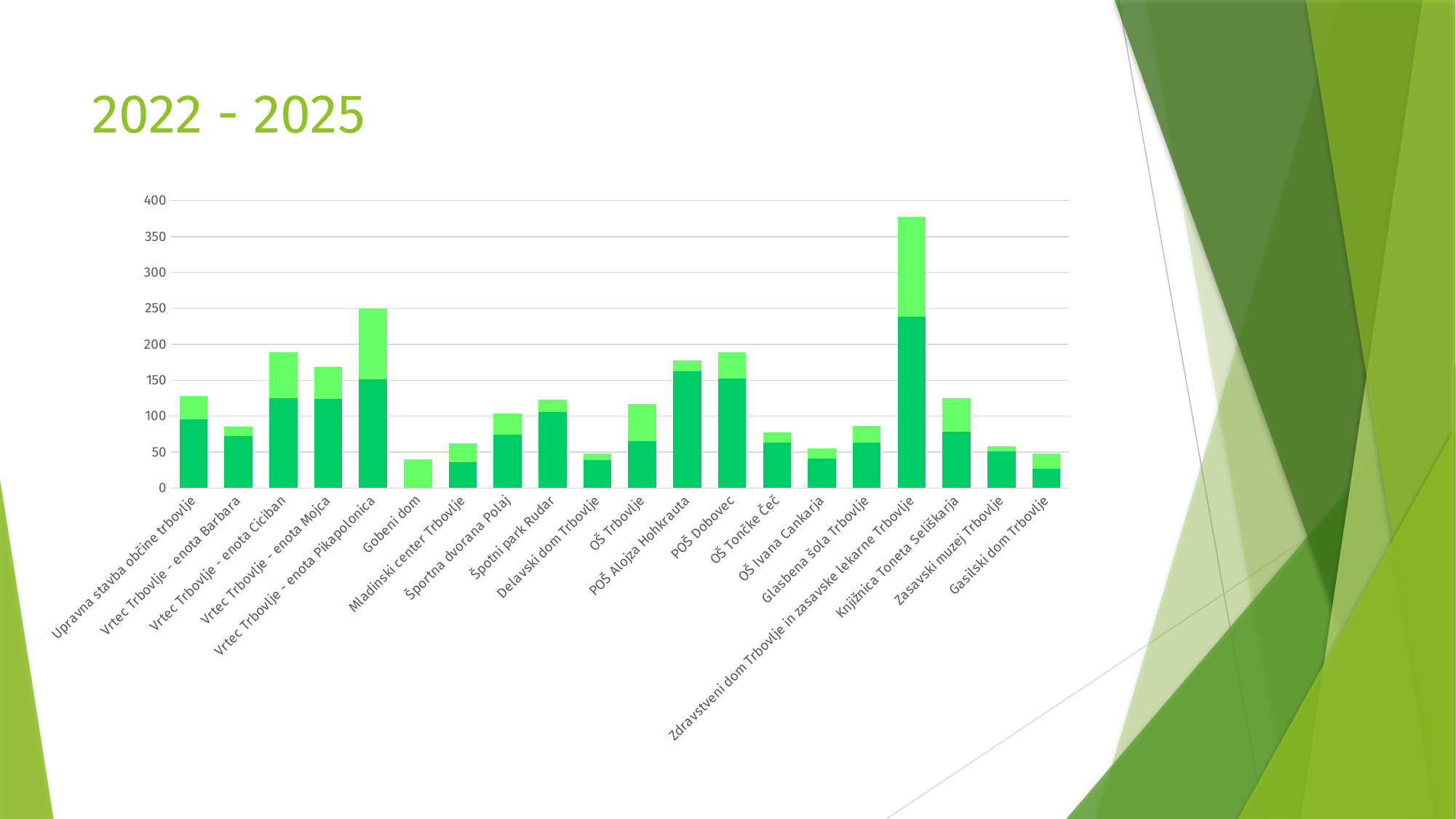

# 2022 - 2025

### Chart

| Category | Toplota [kWh/m2a] | El. energija [kWh/m2a] |
|---|---|---|
| Upravna stavba občine trbovlje | 95.87433024841695 | 32.55135947394057 |
| Vrtec Trbovlje - enota Barbara | 71.98795944233207 | 13.528833967046895 |
| Vrtec Trbovlje - enota Ciciban | 124.81593038821954 | 63.6954484605087 |
| Vrtec Trbovlje - enota Mojca | 124.009375 | 44.1640625 |
| Vrtec Trbovlje - enota Pikapolonica | 151.570281124498 | 97.91967871485944 |
| Gobeni dom | 0.0 | 39.37597809076682 |
| Mladinski center Trbovlje | 36.31748466257669 | 25.69216449386503 |
| Športna dvorana Polaj | 74.17313915857605 | 29.949924757281554 |
| Špotni park Rudar | 105.92664992826398 | 16.693328550932566 |
| Delavski dom Trbovlje | 38.56145251396648 | 9.918001012569832 |
| OŠ Trbovlje | 65.10320512820513 | 52.20026709401709 |
| POŠ Alojza Hohkrauta | 162.18520609824958 | 14.995765104460757 |
| POŠ Dobovec | 152.53755364806867 | 36.19098712446352 |
| OŠ Tončke Čeč | 63.258788225207205 | 14.403427693626751 |
| OŠ Ivana Cankarja | 40.73041296796604 | 14.45021227325357 |
| Glasbena šola Trbovlje | 62.774869109947645 | 24.00479930191972 |
| Zdravstveni dom Trbovlje in zasavske lekarne Trbovlje | 238.0159833217512 | 139.7739749826268 |
| Knjižnica Toneta Seliškarja | 78.38552235672802 | 46.2302614699228 |
| Zasavski muzej Trbovlje | 50.6817522483319 | 7.330528962382749 |
| Gasilski dom Trbovlje | 26.16106333072713 | 22.00208496221006 |